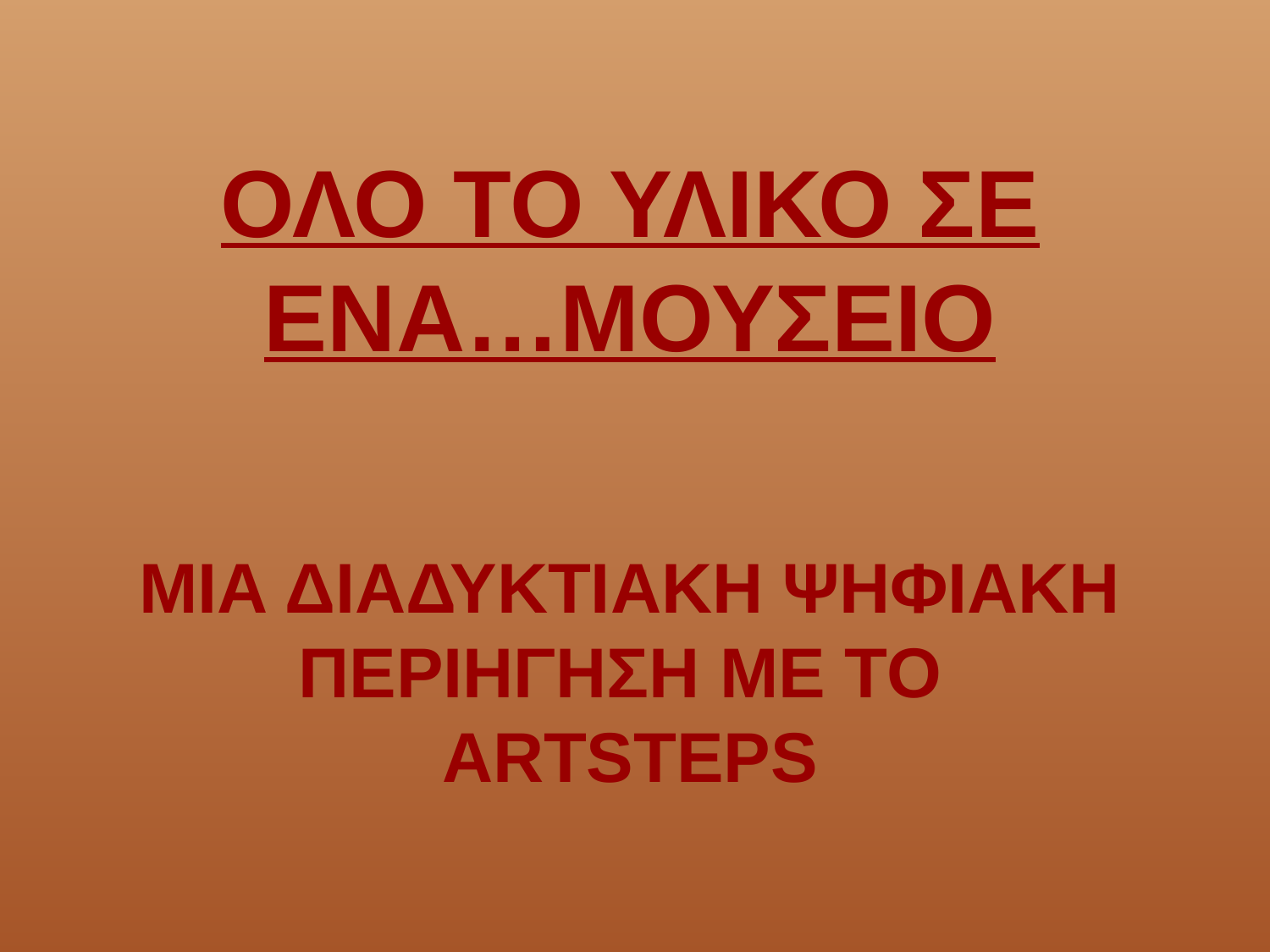

ΟΛΟ ΤΟ ΥΛΙΚΟ ΣΕ ΕΝΑ…ΜΟΥΣΕΙΟ
# Μια διαδυκτιακη ψηφιακη περιηγηση με το artsteps